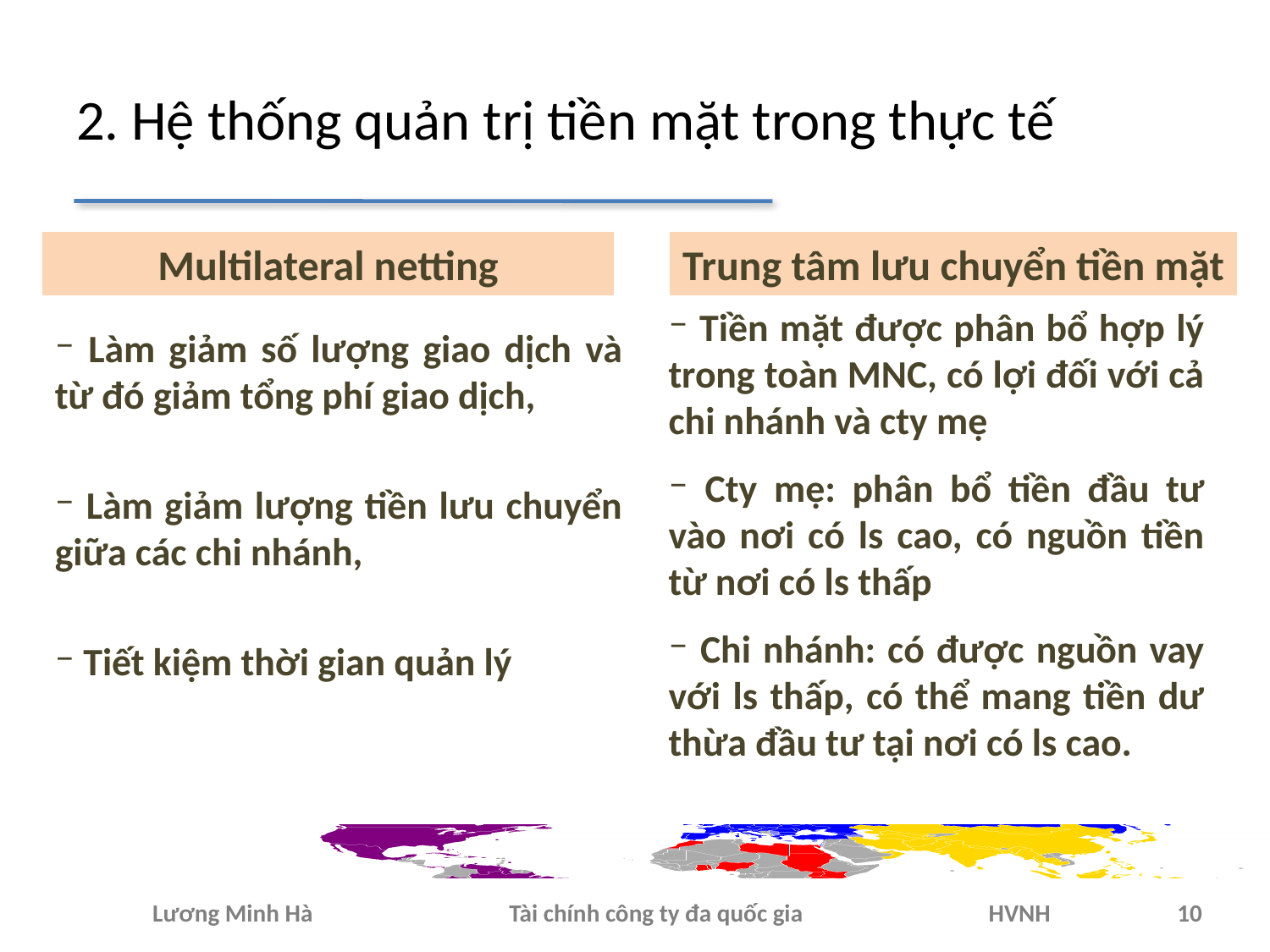

# 2. Hệ thống quản trị tiền mặt trong thực tế
Multilateral netting
Trung tâm lưu chuyển tiền mặt
 Tiền mặt được phân bổ hợp lý trong toàn MNC, có lợi đối với cả chi nhánh và cty mẹ
 Cty mẹ: phân bổ tiền đầu tư vào nơi có ls cao, có nguồn tiền từ nơi có ls thấp
 Chi nhánh: có được nguồn vay với ls thấp, có thể mang tiền dư thừa đầu tư tại nơi có ls cao.
 Làm giảm số lượng giao dịch và từ đó giảm tổng phí giao dịch,
 Làm giảm lượng tiền lưu chuyển giữa các chi nhánh,
 Tiết kiệm thời gian quản lý